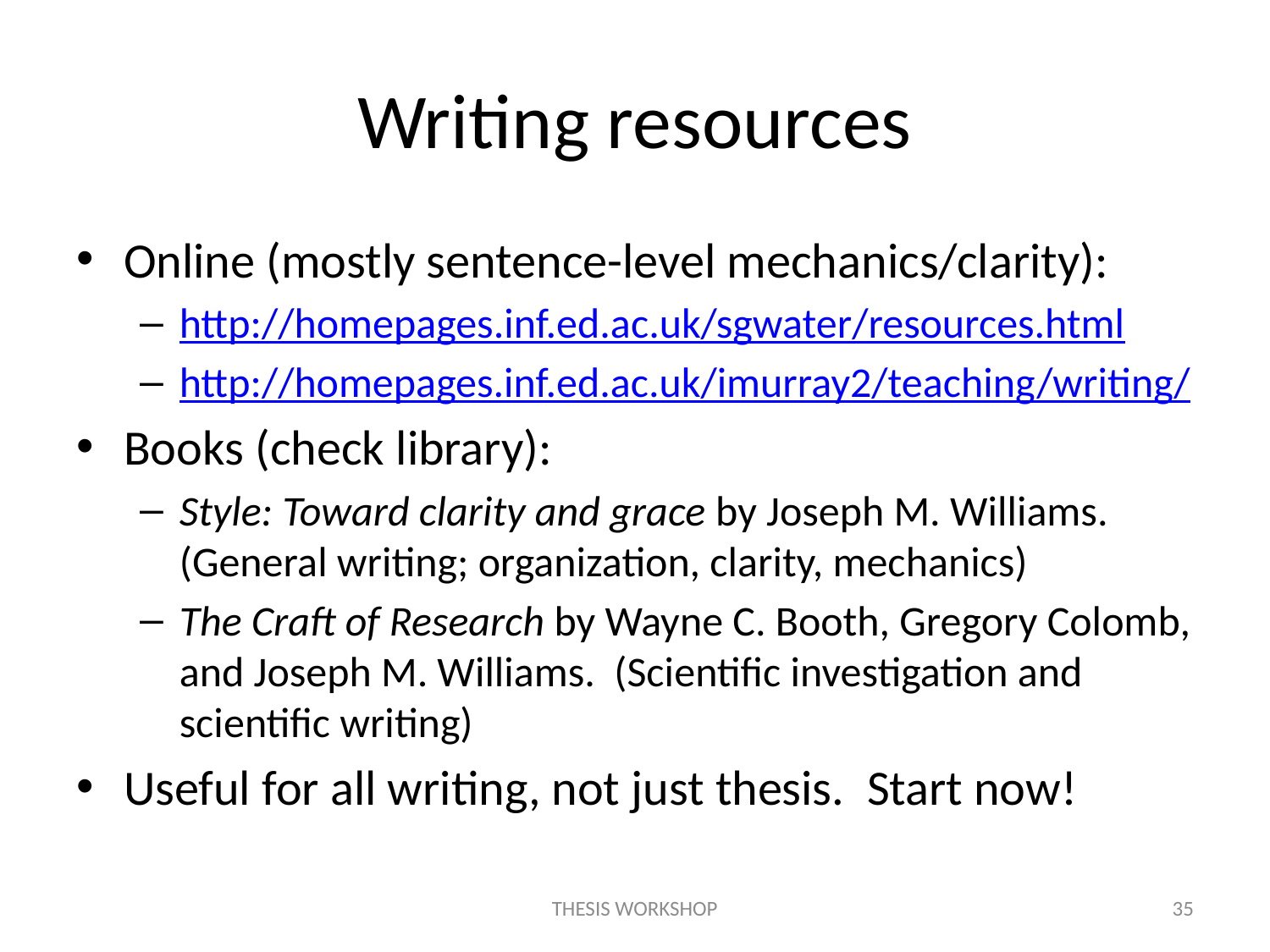

# Writing resources
Online (mostly sentence-level mechanics/clarity):
http://homepages.inf.ed.ac.uk/sgwater/resources.html
http://homepages.inf.ed.ac.uk/imurray2/teaching/writing/
Books (check library):
Style: Toward clarity and grace by Joseph M. Williams.  (General writing; organization, clarity, mechanics)
The Craft of Research by Wayne C. Booth, Gregory Colomb, and Joseph M. Williams.  (Scientific investigation and scientific writing)
Useful for all writing, not just thesis.  Start now!

THESIS WORKSHOP
35